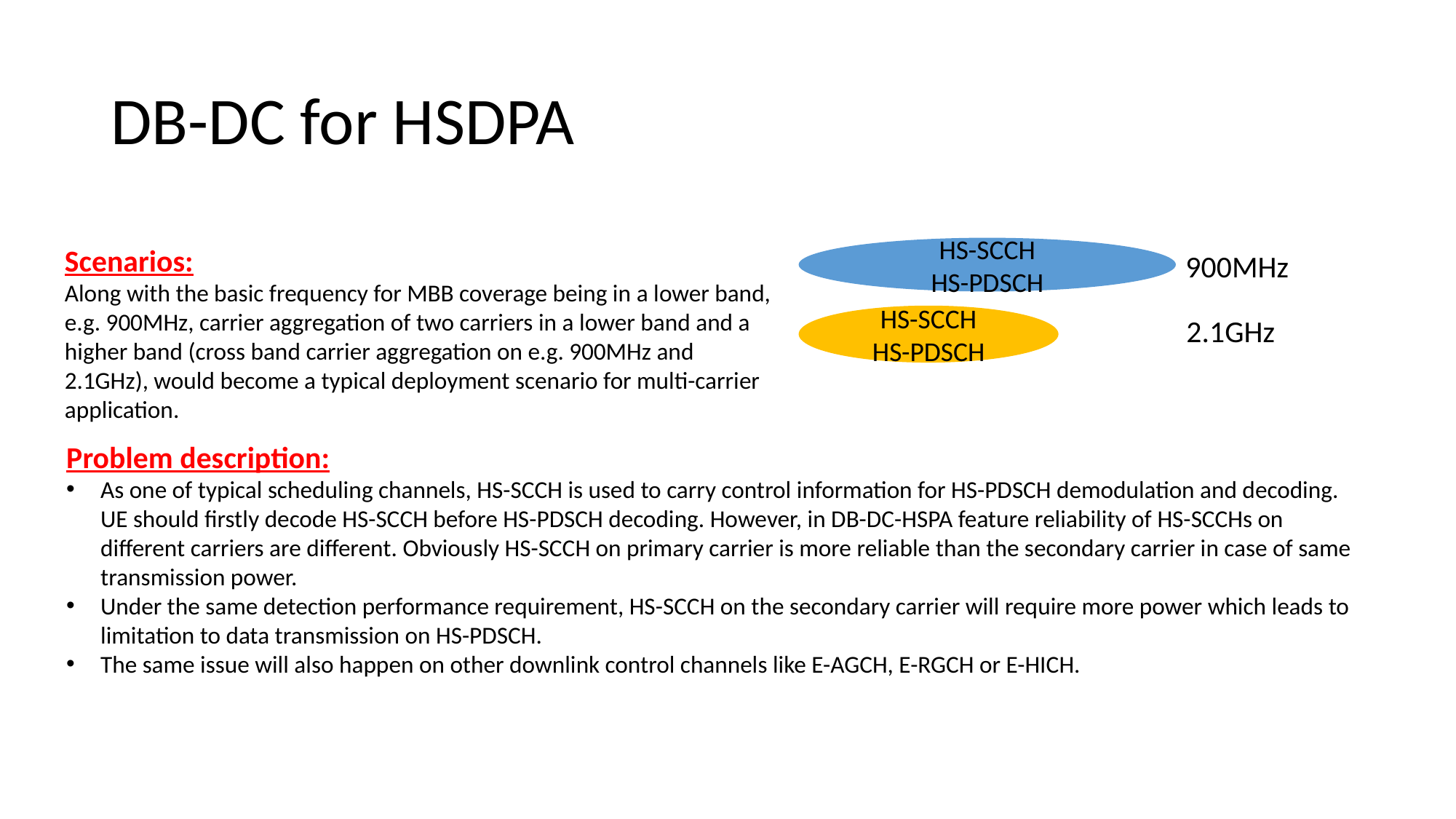

# DB-DC for HSDPA
Scenarios:
Along with the basic frequency for MBB coverage being in a lower band, e.g. 900MHz, carrier aggregation of two carriers in a lower band and a higher band (cross band carrier aggregation on e.g. 900MHz and 2.1GHz), would become a typical deployment scenario for multi-carrier application.
HS-SCCH
HS-PDSCH
900MHz
HS-SCCH
HS-PDSCH
2.1GHz
Problem description:
As one of typical scheduling channels, HS-SCCH is used to carry control information for HS-PDSCH demodulation and decoding. UE should firstly decode HS-SCCH before HS-PDSCH decoding. However, in DB-DC-HSPA feature reliability of HS-SCCHs on different carriers are different. Obviously HS-SCCH on primary carrier is more reliable than the secondary carrier in case of same transmission power.
Under the same detection performance requirement, HS-SCCH on the secondary carrier will require more power which leads to limitation to data transmission on HS-PDSCH.
The same issue will also happen on other downlink control channels like E-AGCH, E-RGCH or E-HICH.